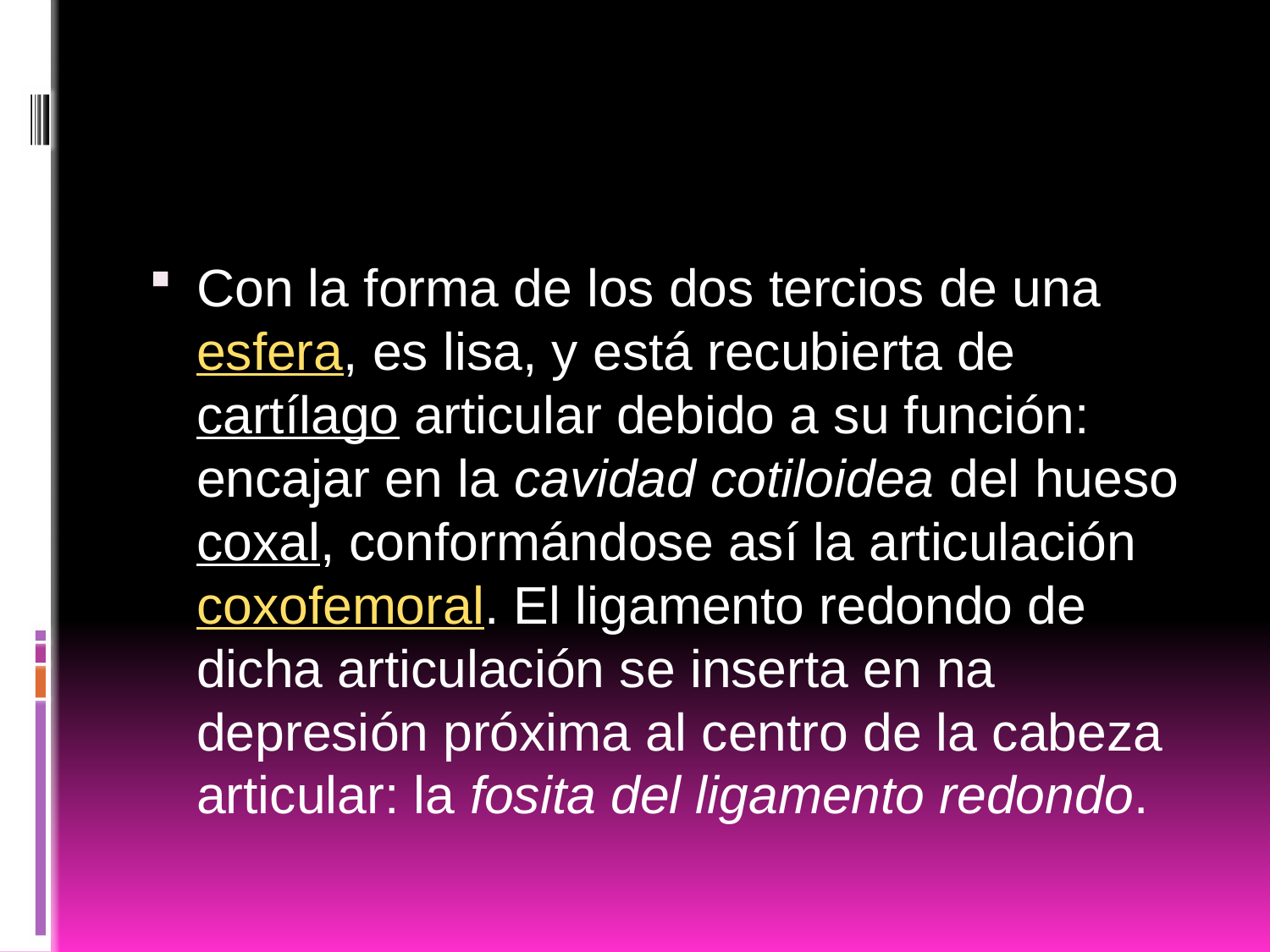

#
Con la forma de los dos tercios de una esfera, es lisa, y está recubierta de cartílago articular debido a su función: encajar en la cavidad cotiloidea del hueso coxal, conformándose así la articulación coxofemoral. El ligamento redondo de dicha articulación se inserta en na depresión próxima al centro de la cabeza articular: la fosita del ligamento redondo.